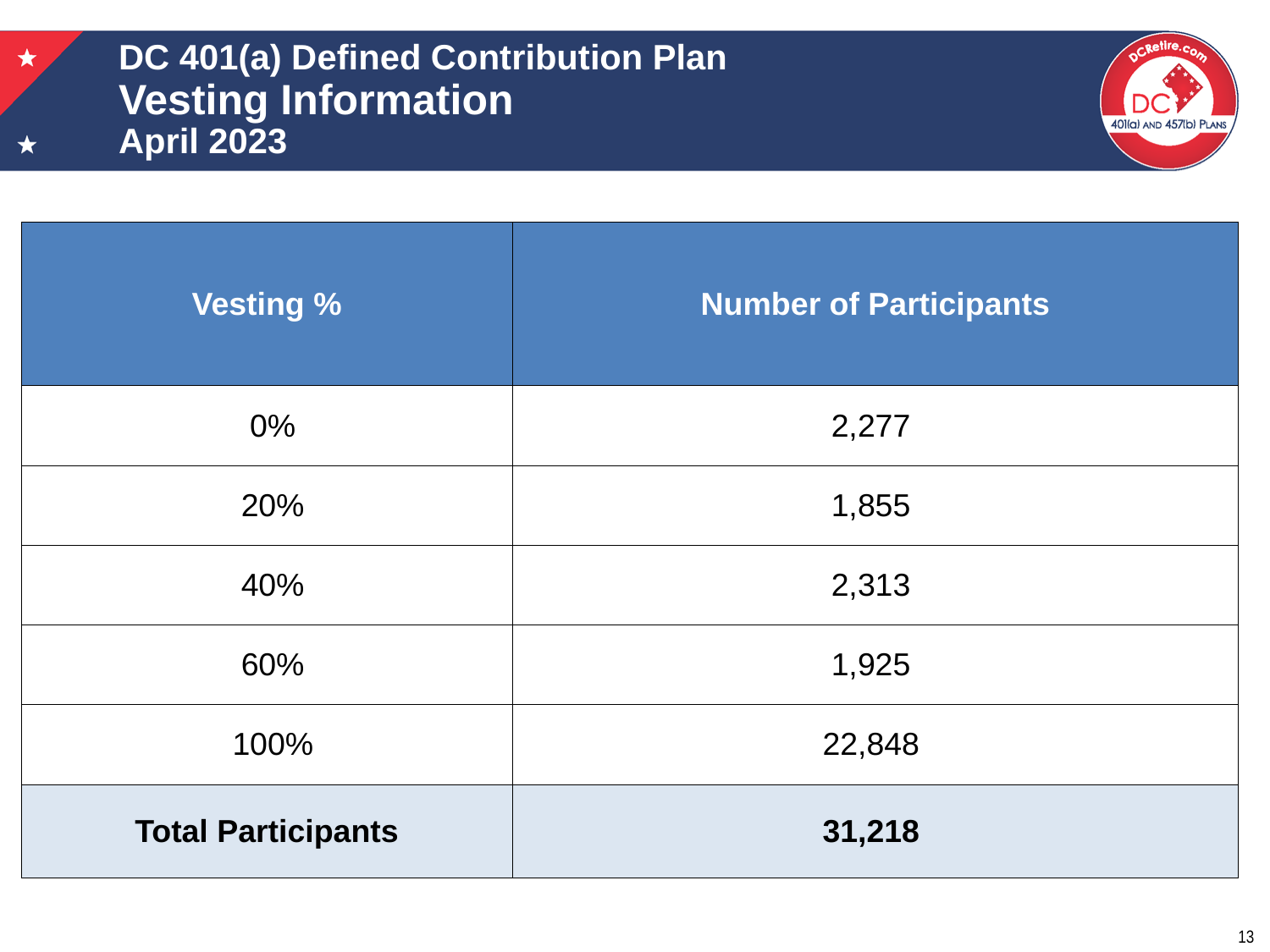

# DC 401(a) Defined Contribution Plan Vesting Information April 2023
| Vesting % | Number of Participants |
| --- | --- |
| 0% | 2,277 |
| 20% | 1,855 |
| 40% | 2,313 |
| 60% | 1,925 |
| 100% | 22,848 |
| Total Participants | 31,218 |